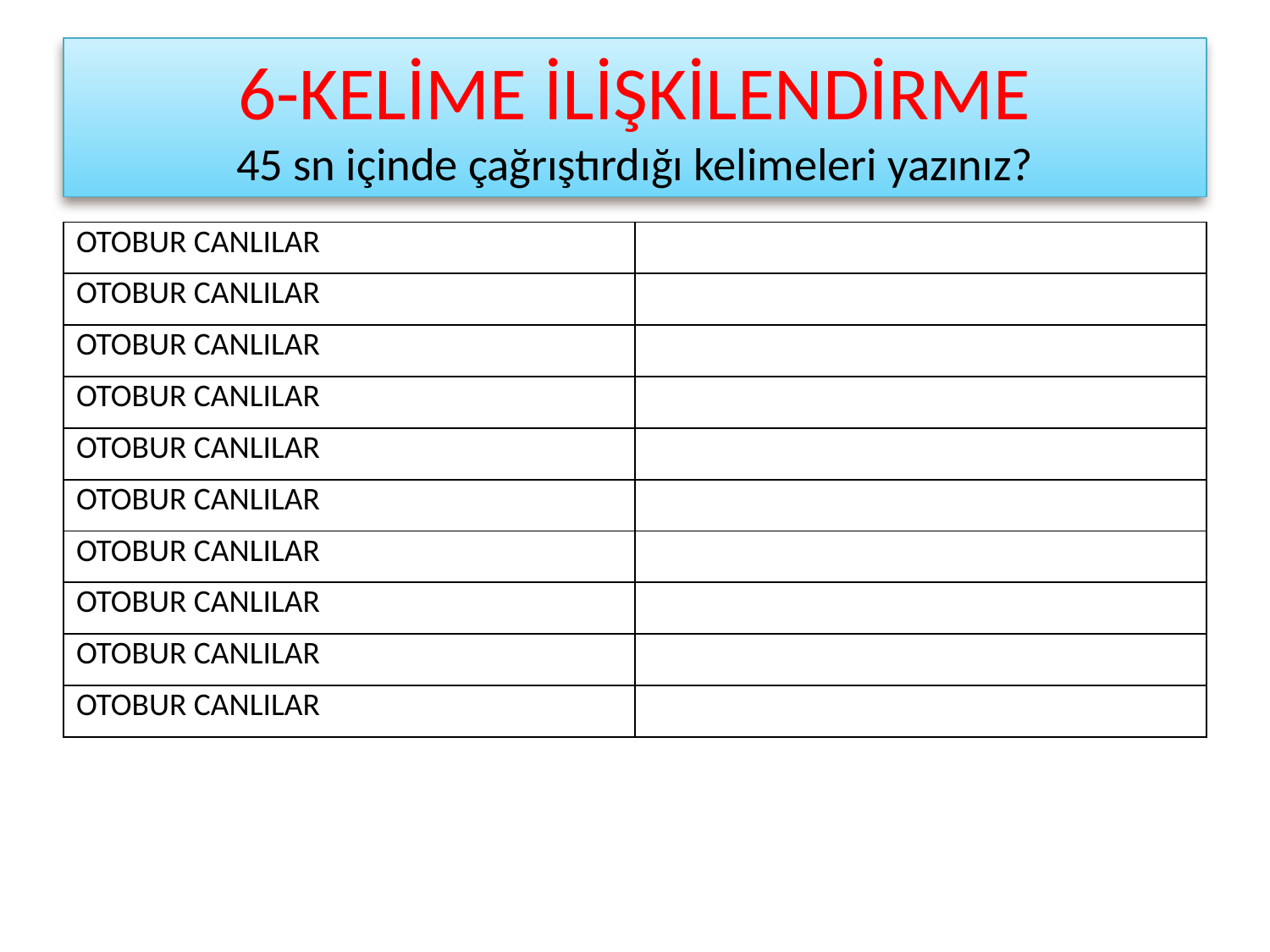

# 6-KELİME İLİŞKİLENDİRME 45 sn içinde çağrıştırdığı kelimeleri yazınız?
| OTOBUR CANLILAR |  |
| --- | --- |
| OTOBUR CANLILAR |  |
| OTOBUR CANLILAR |  |
| OTOBUR CANLILAR |  |
| OTOBUR CANLILAR |  |
| OTOBUR CANLILAR |  |
| OTOBUR CANLILAR |  |
| OTOBUR CANLILAR |  |
| OTOBUR CANLILAR |  |
| OTOBUR CANLILAR |  |